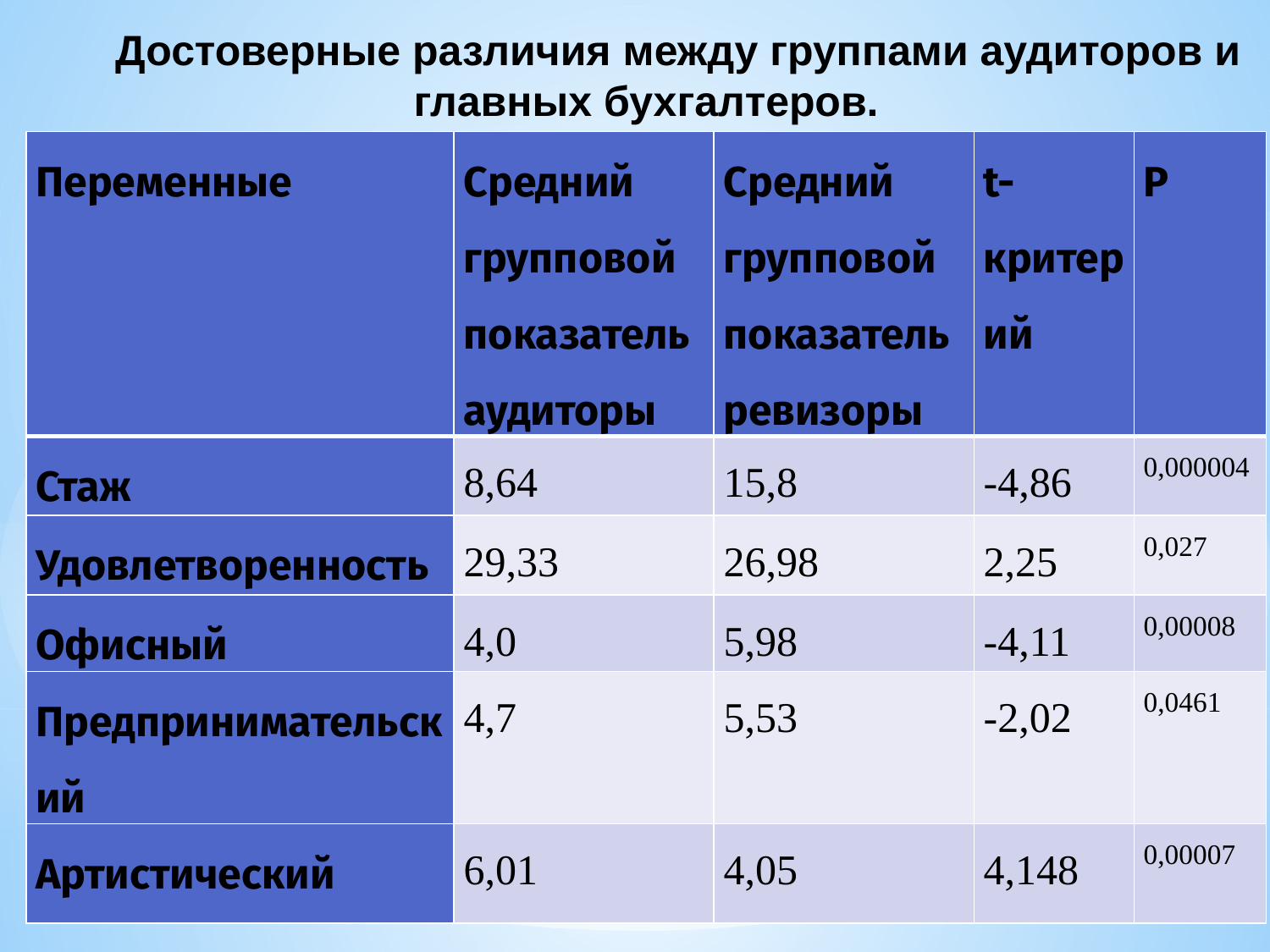

Достоверные различия между группами аудиторов и главных бухгалтеров.
| Переменные | Средний групповой показатель аудиторы | Средний групповой показатель ревизоры | t-критерий | Р |
| --- | --- | --- | --- | --- |
| Стаж | 8,64 | 15,8 | -4,86 | 0,000004 |
| Удовлетворенность | 29,33 | 26,98 | 2,25 | 0,027 |
| Офисный | 4,0 | 5,98 | -4,11 | 0,00008 |
| Предпринимательский | 4,7 | 5,53 | -2,02 | 0,0461 |
| Артистический | 6,01 | 4,05 | 4,148 | 0,00007 |